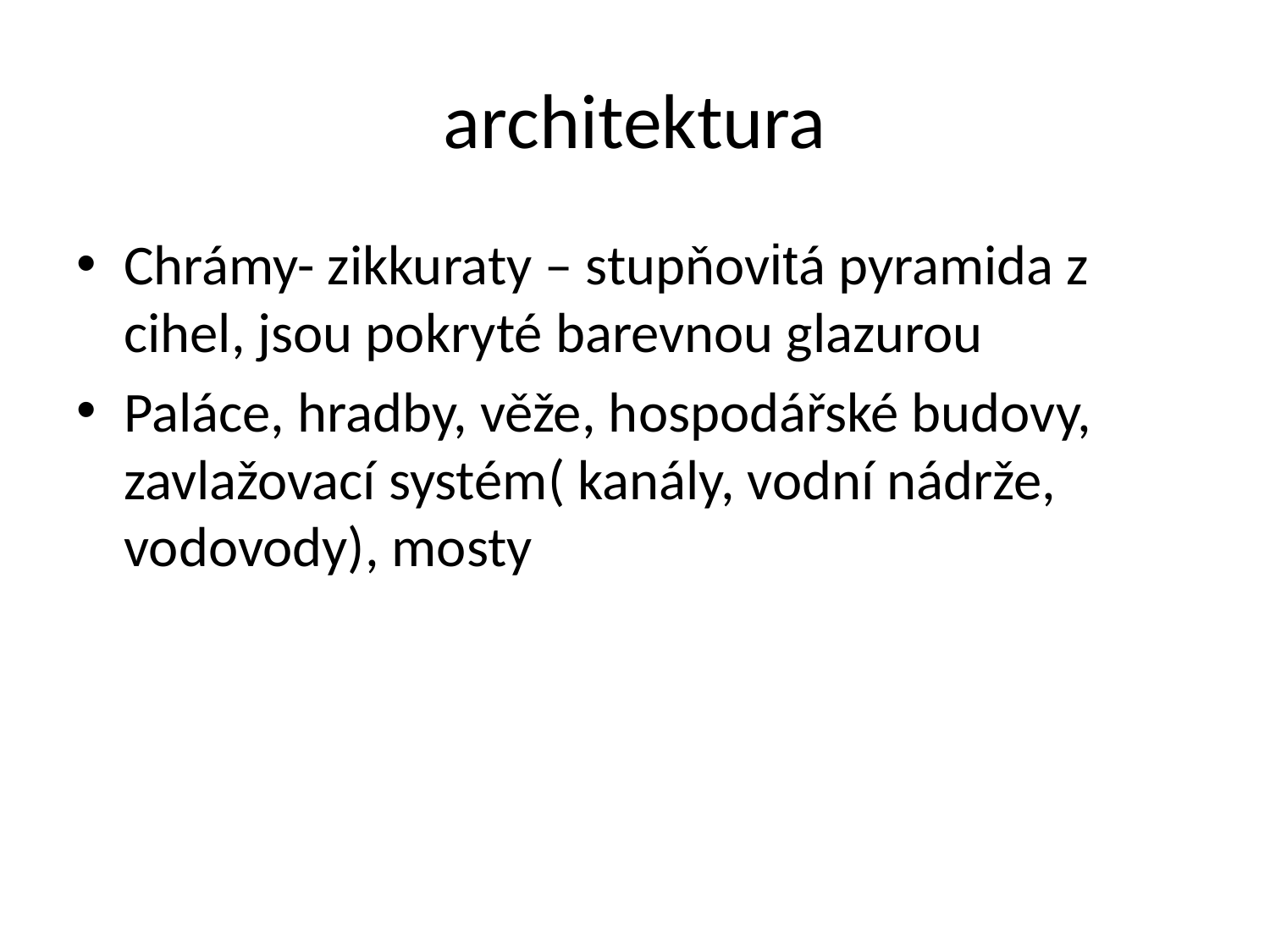

# architektura
Chrámy- zikkuraty – stupňovitá pyramida z cihel, jsou pokryté barevnou glazurou
Paláce, hradby, věže, hospodářské budovy, zavlažovací systém( kanály, vodní nádrže, vodovody), mosty